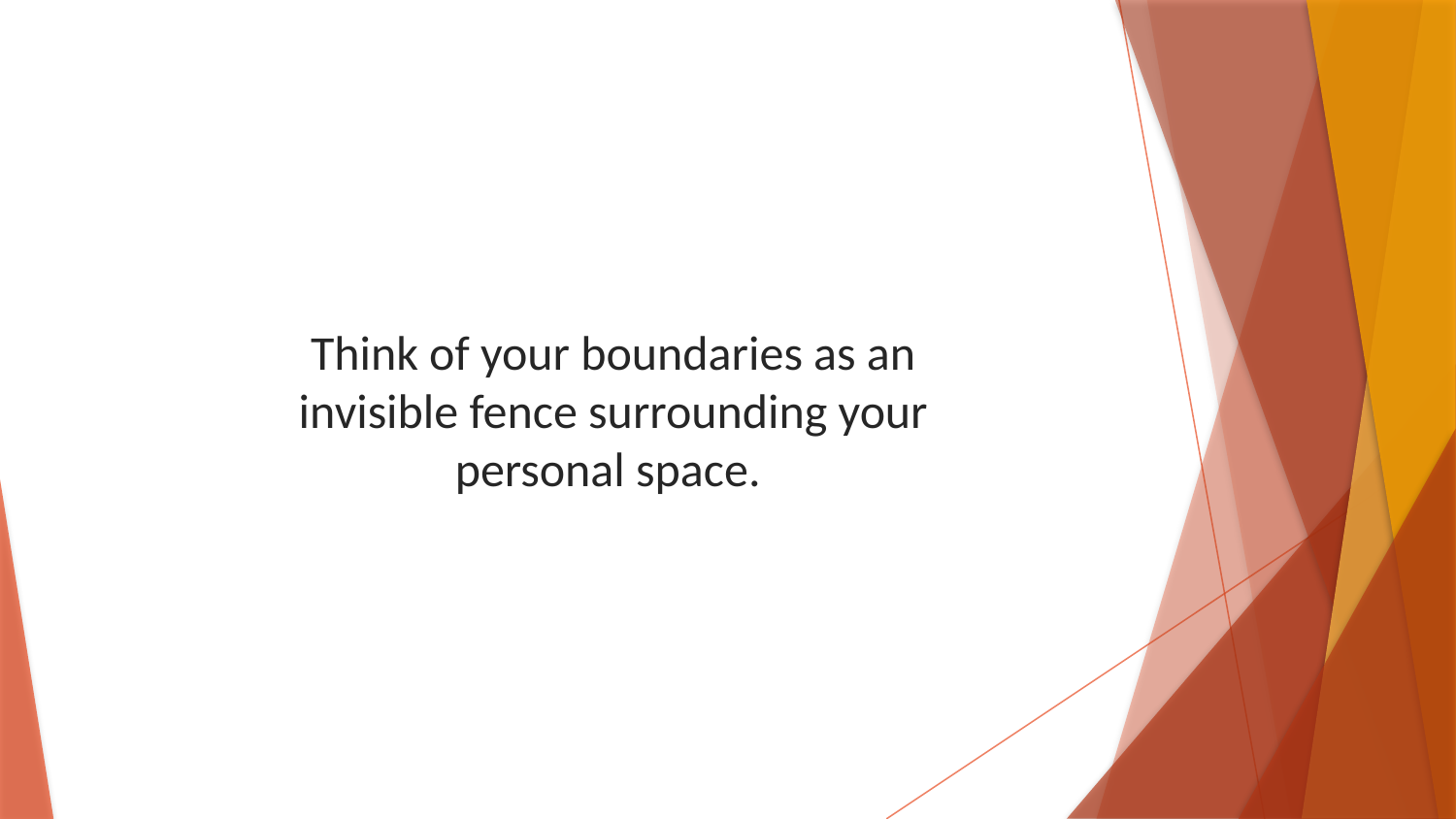

Think of your boundaries as an invisible fence surrounding your personal space.